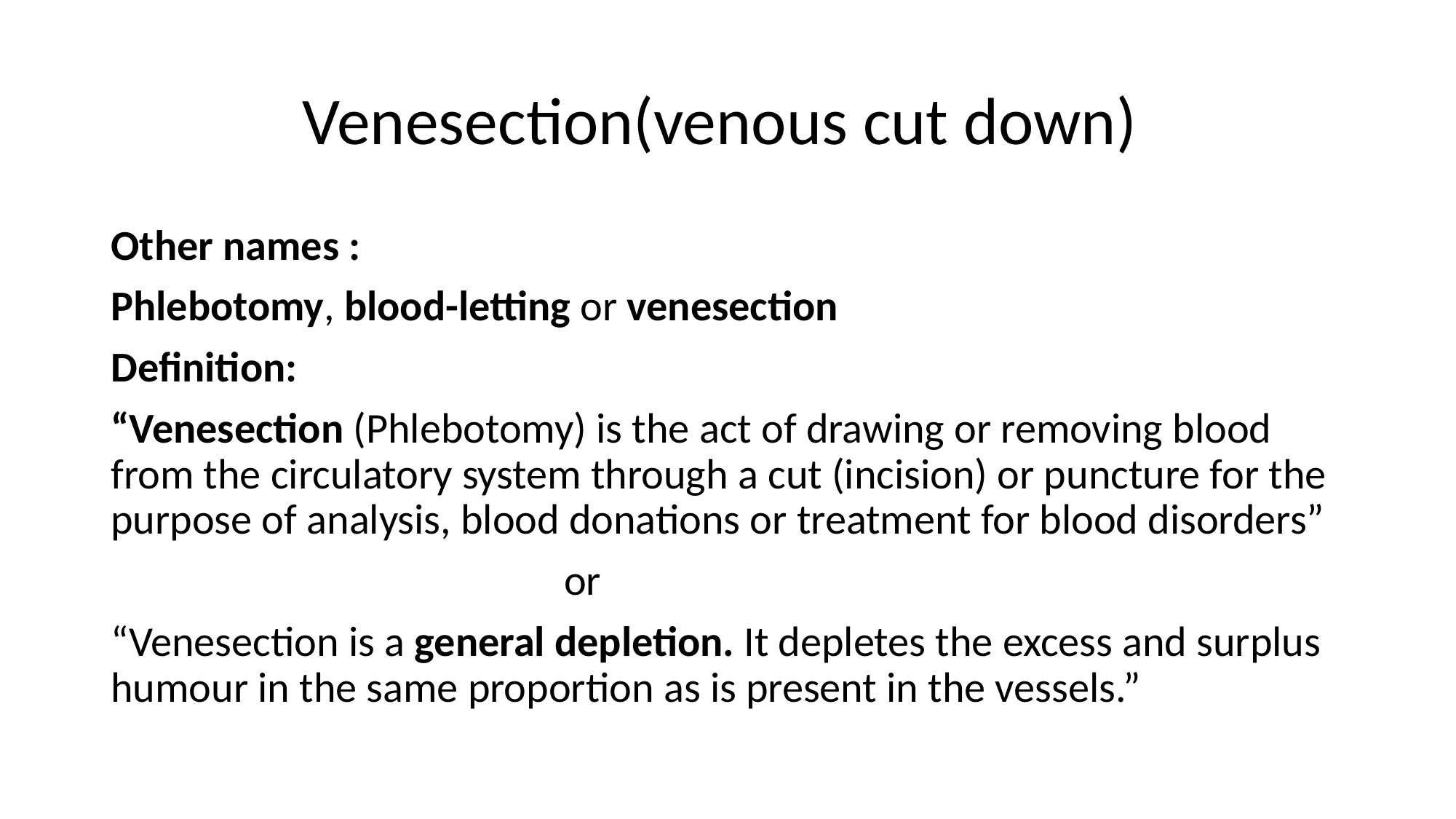

# Venesection(venous cut down)
Other names :
Phlebotomy, blood-letting or venesection
Definition:
“Venesection (Phlebotomy) is the act of drawing or removing blood from the circulatory system through a cut (incision) or puncture for the purpose of analysis, blood donations or treatment for blood disorders”
                                               or
“Venesection is a general depletion. It depletes the excess and surplus humour in the same proportion as is present in the vessels.”